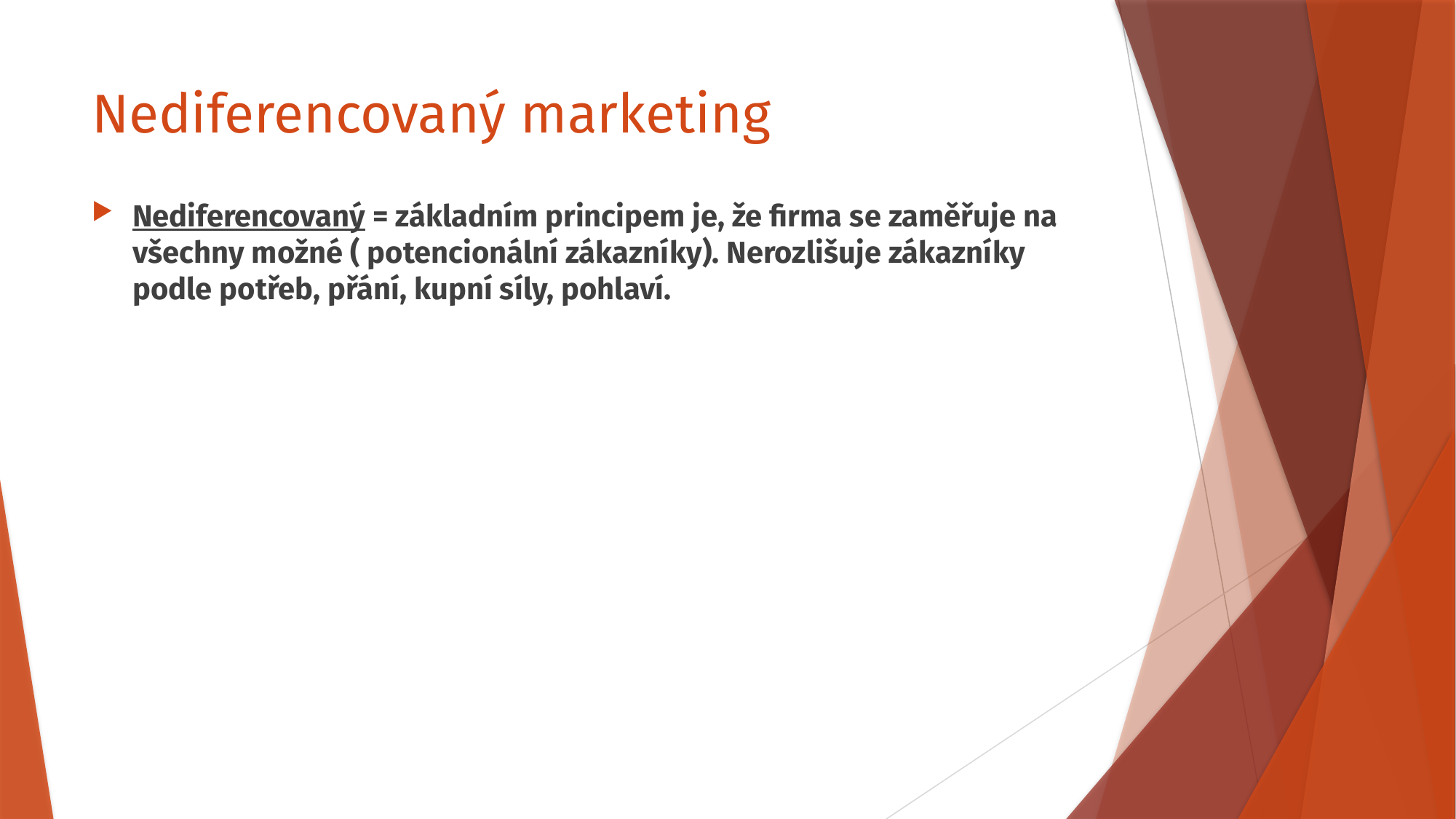

# Nediferencovaný marketing
Nediferencovaný = základním principem je, že firma se zaměřuje na všechny možné ( potencionální zákazníky). Nerozlišuje zákazníky podle potřeb, přání, kupní síly, pohlaví.